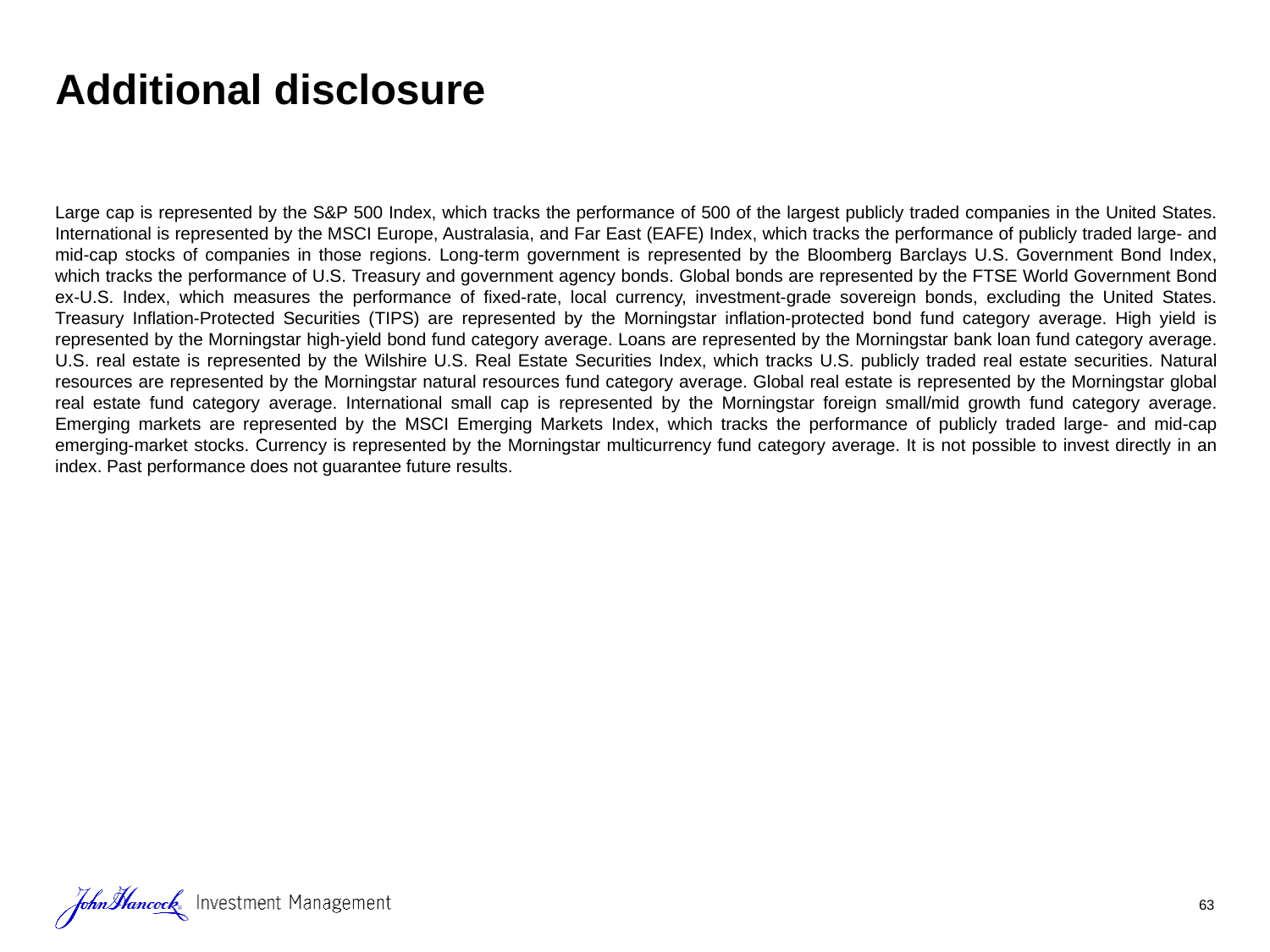

# Additional disclosure
Large cap is represented by the S&P 500 Index, which tracks the performance of 500 of the largest publicly traded companies in the United States. International is represented by the MSCI Europe, Australasia, and Far East (EAFE) Index, which tracks the performance of publicly traded large- and mid-cap stocks of companies in those regions. Long-term government is represented by the Bloomberg Barclays U.S. Government Bond Index, which tracks the performance of U.S. Treasury and government agency bonds. Global bonds are represented by the FTSE World Government Bond ex-U.S. Index, which measures the performance of fixed-rate, local currency, investment-grade sovereign bonds, excluding the United States. Treasury Inflation-Protected Securities (TIPS) are represented by the Morningstar inflation-protected bond fund category average. High yield is represented by the Morn­ingstar high-yield bond fund category average. Loans are represented by the Morningstar bank loan fund category average. U.S. real estate is represented by the Wilshire U.S. Real Estate Securities Index, which tracks U.S. publicly traded real estate securities. Natural resources are represented by the Morningstar natural resources fund category average. Global real estate is represented by the Morningstar global real estate fund category average. International small cap is represented by the Morningstar foreign small/mid growth fund category average. Emerging markets are represented by the MSCI Emerging Markets Index, which tracks the performance of publicly traded large- and mid-cap emerging-market stocks. Currency is represented by the Morningstar multicurrency fund category average. It is not possible to invest directly in an index. Past performance does not guarantee future results.
63